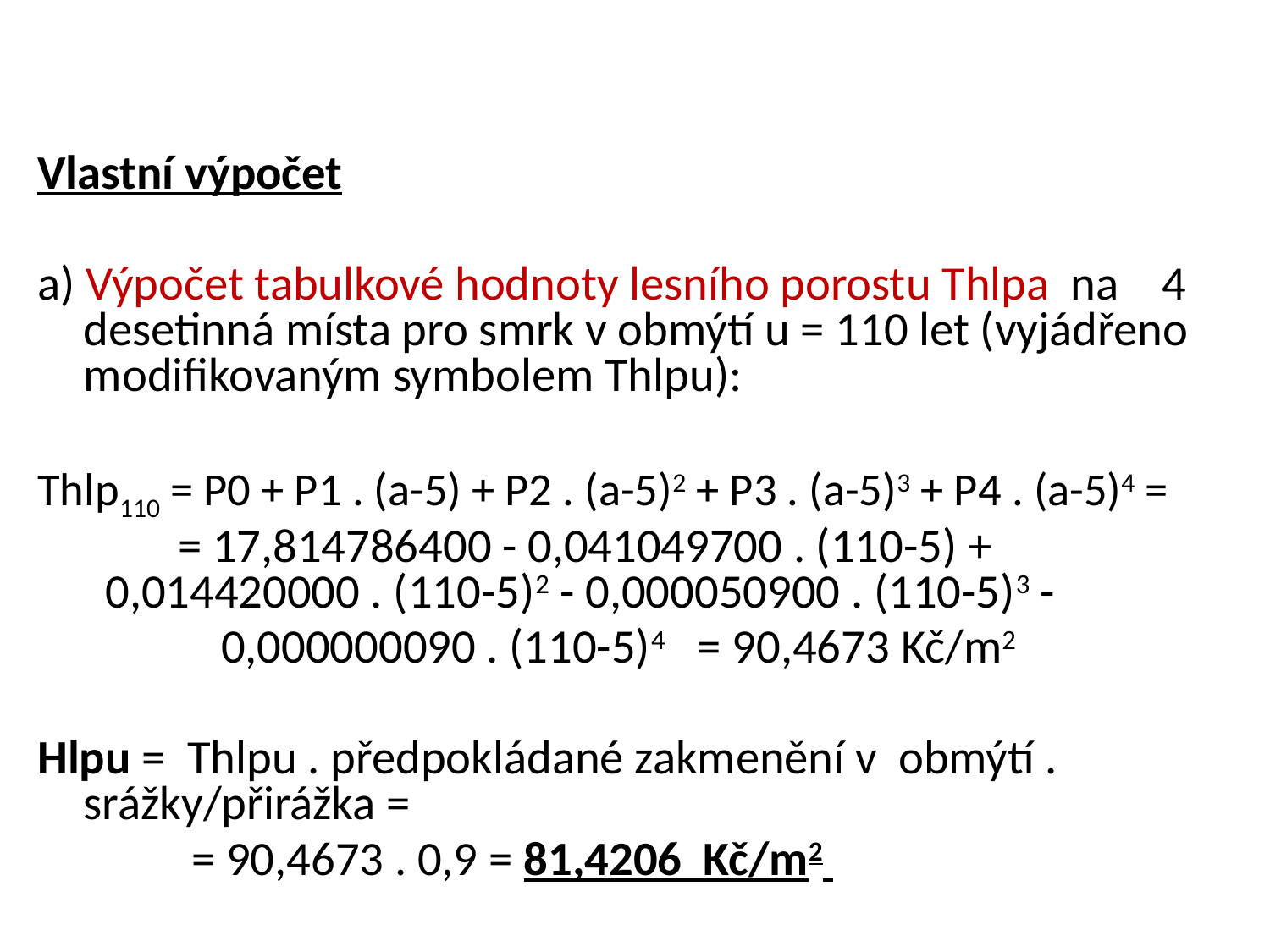

#
Vlastní výpočet

a) Výpočet tabulkové hodnoty lesního porostu Thlpa  na    4 desetinná místa pro smrk v obmýtí u = 110 let (vyjádřeno modifikovaným symbolem Thlpu):

Thlp110 = P0 + P1 . (a-5) + P2 . (a-5)2 + P3 . (a-5)3 + P4 . (a-5)4 =
             = 17,814786400 - 0,041049700 . (110-5) + 		     	     0,014420000 . (110-5)2 - 0,000050900 . (110-5)3 -
                 0,000000090 . (110-5)4   = 90,4673 Kč/m2

Hlpu =  Thlpu . předpokládané zakmenění v  obmýtí .		  srážky/přirážka =
	          = 90,4673 . 0,9 = 81,4206  Kč/m2